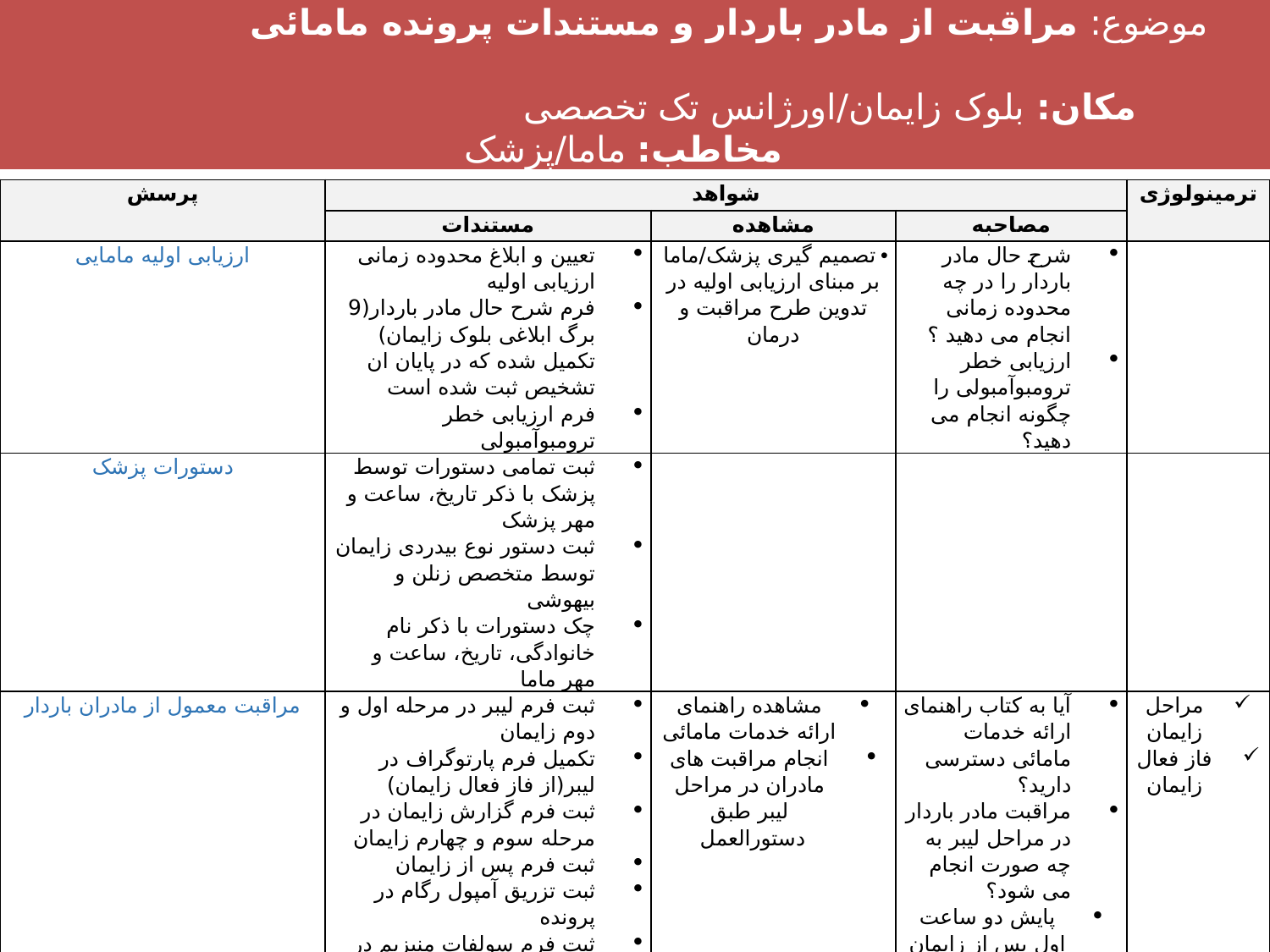

# موضوع: مراقبت از مادر باردار و مستندات پرونده مامائی مکان: بلوک زایمان/اورژانس تک تخصصی مخاطب: ماما/پزشک

| پرسش | شواهد |  |  | ترمینولوژی |
| --- | --- | --- | --- | --- |
|  | مستندات | مشاهده | مصاحبه |  |
| ارزیابی اولیه مامایی | تعیین و ابلاغ محدوده زمانی ارزیابی اولیه فرم شرح حال مادر باردار(9 برگ ابلاغی بلوک زایمان) تکمیل شده که در پایان ان تشخیص ثبت شده است فرم ارزیابی خطر ترومبوآمبولی | تصمیم گیری پزشک/ماما بر مبنای ارزیابی اولیه در تدوین طرح مراقبت و درمان | شرح حال مادر باردار را در چه محدوده زمانی انجام می دهید ؟ ارزیابی خطر ترومبوآمبولی را چگونه انجام می دهید؟ |  |
| دستورات پزشک | ثبت تمامی دستورات توسط پزشک با ذکر تاریخ، ساعت و مهر پزشک ثبت دستور نوع بیدردی زایمان توسط متخصص زنلن و بیهوشی چک دستورات با ذکر نام خانوادگی، تاریخ، ساعت و مهر ماما |  |  |  |
| مراقبت معمول از مادران باردار | ثبت فرم لیبر در مرحله اول و دوم زایمان تکمیل فرم پارتوگراف در لیبر(از فاز فعال زایمان) ثبت فرم گزارش زایمان در مرحله سوم و چهارم زایمان ثبت فرم پس از زایمان ثبت تزریق آمپول رگام در پرونده ثبت فرم سولفات منیزیم در صورت منیزیم تراپی | مشاهده راهنمای ارائه خدمات مامائی انجام مراقبت های مادران در مراحل لیبر طبق دستورالعمل | آیا به کتاب راهنمای ارائه خدمات مامائی دسترسی دارید؟ مراقبت مادر باردار در مراحل لیبر به چه صورت انجام می شود؟ پایش دو ساعت اول پس از زایمان چگونه انجام می شود؟ فرایند تهیه آمپول رگام در بیمارستان شما به چه صورت است؟ | مراحل زایمان فاز فعال زایمان |